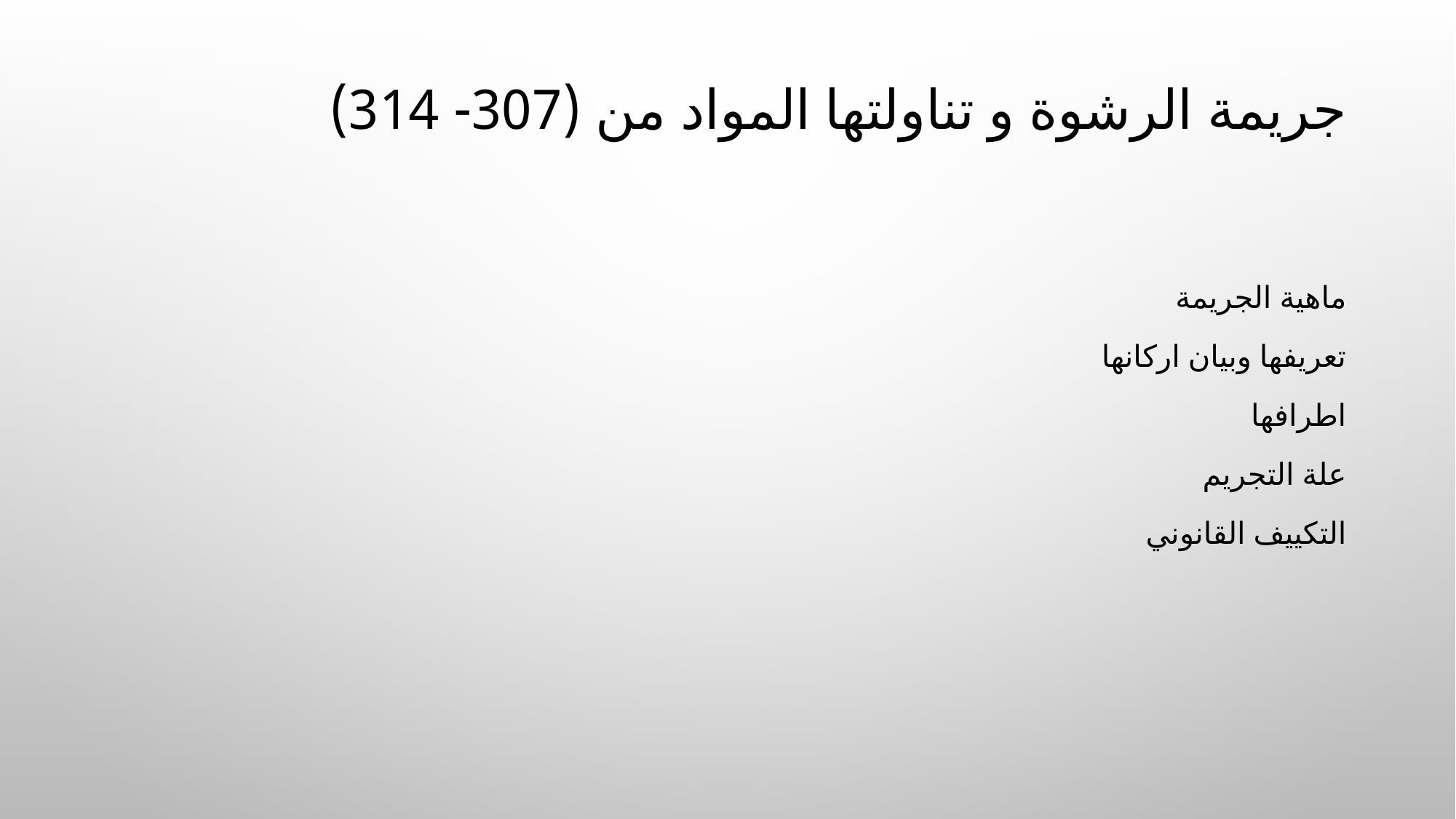

# جريمة الرشوة و تناولتها المواد من (307- 314)
ماهية الجريمة
تعريفها وبيان اركانها
اطرافها
علة التجريم
التكييف القانوني